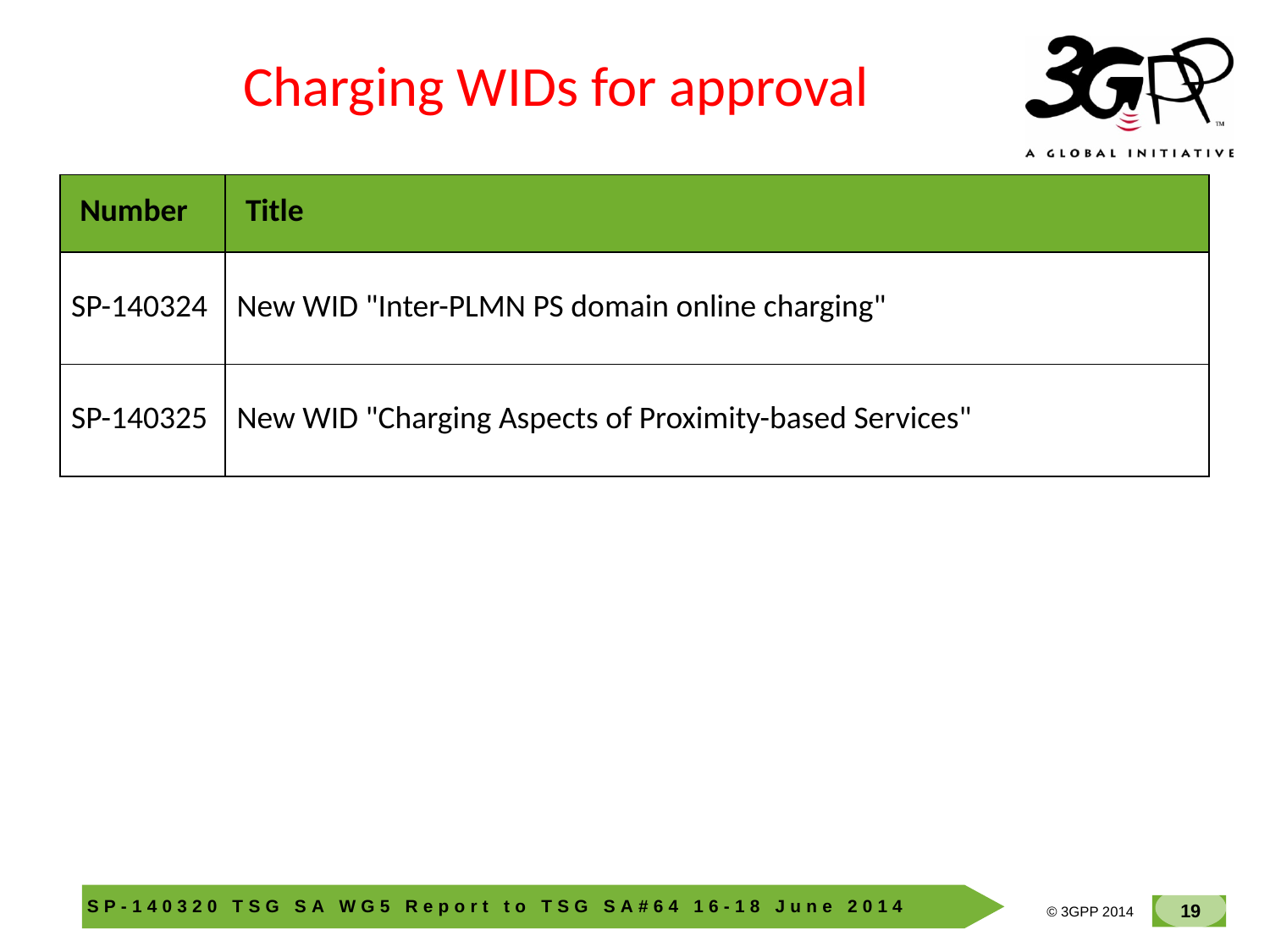

Charging WIDs for approval
| Number | Title |
| --- | --- |
| SP-140324 | New WID "Inter-PLMN PS domain online charging" |
| SP-140325 | New WID "Charging Aspects of Proximity-based Services" |